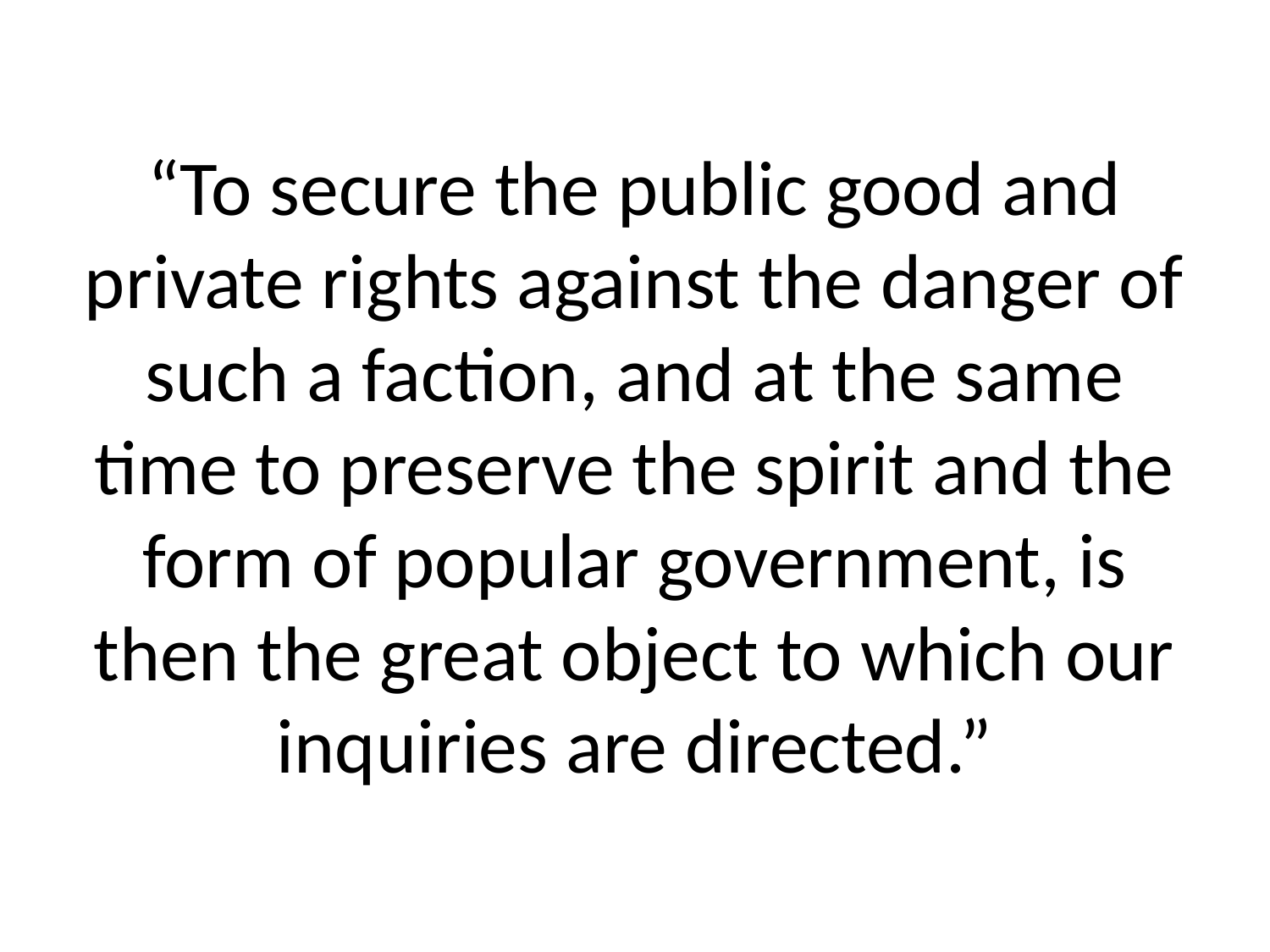

# “To secure the public good and private rights against the danger of such a faction, and at the same time to preserve the spirit and the form of popular government, is then the great object to which our inquiries are directed.”